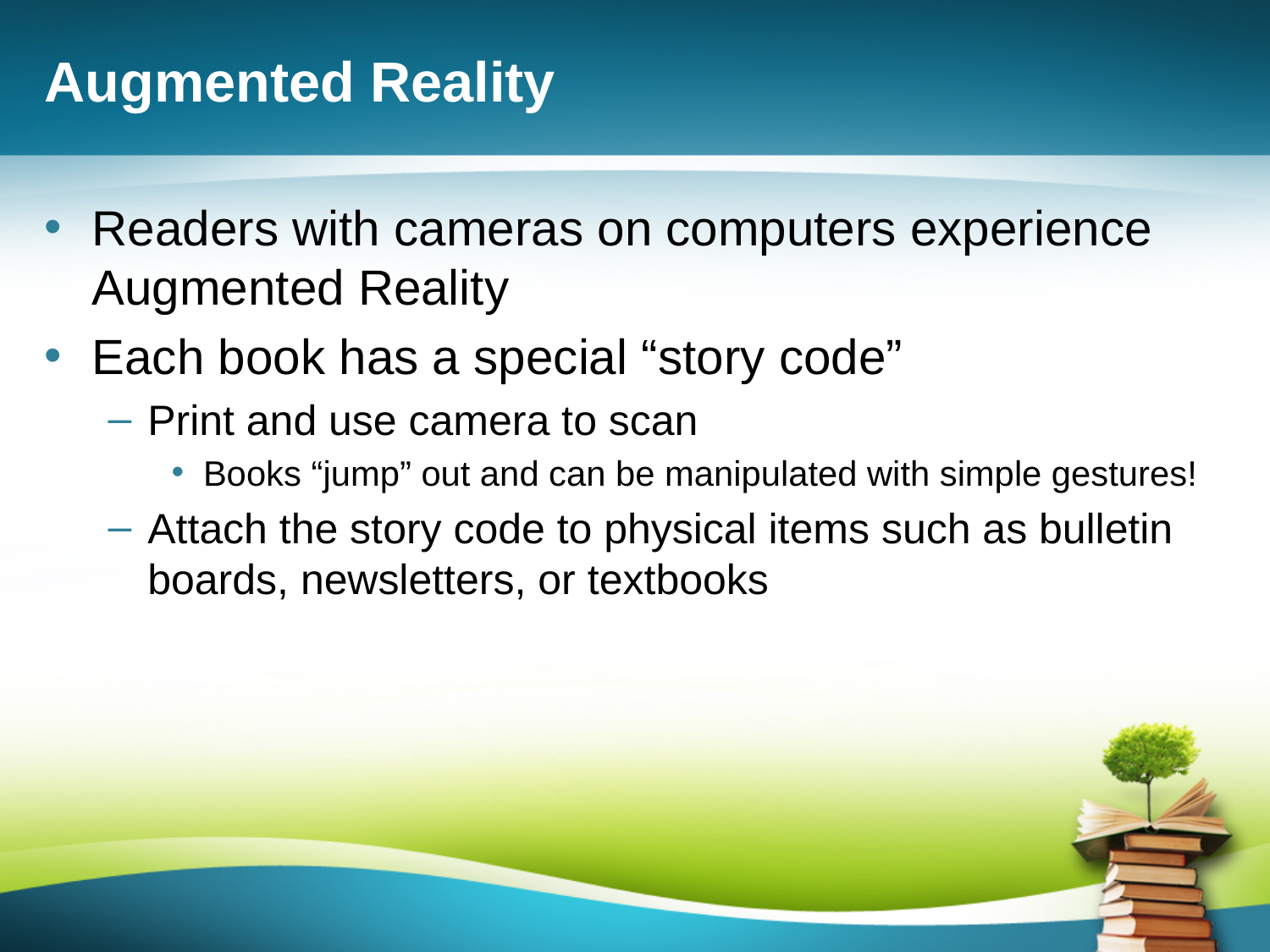

# Augmented Reality
Readers with cameras on computers experience Augmented Reality
Each book has a special “story code”
Print and use camera to scan
Books “jump” out and can be manipulated with simple gestures!
Attach the story code to physical items such as bulletin boards, newsletters, or textbooks